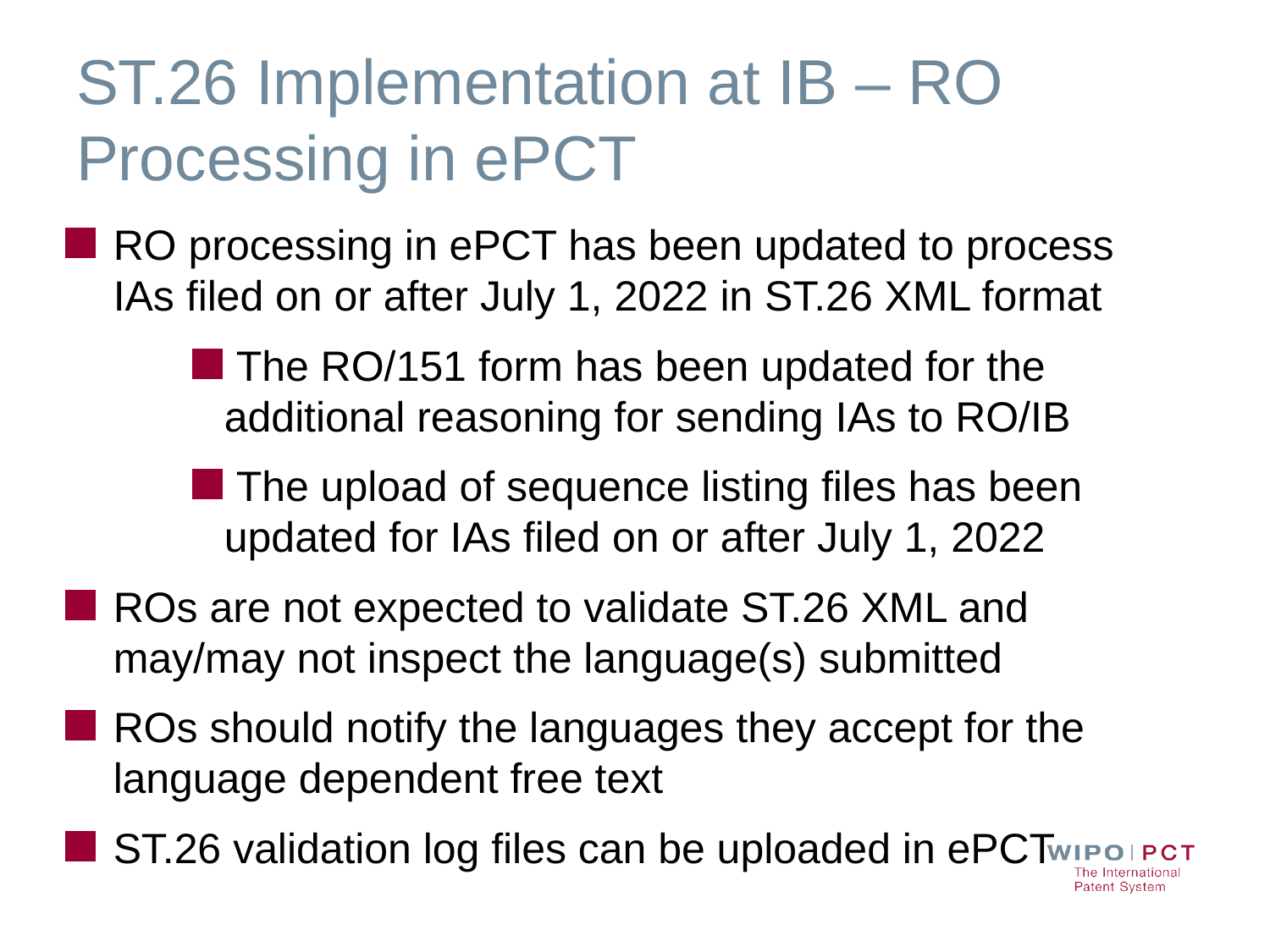

# ST.26 Implementation at IB – RO Processing in ePCT

RO processing in ePCT has been updated to process IAs filed on or after July 1, 2022 in ST.26 XML format
 The RO/151 form has been updated for the additional reasoning for sending IAs to RO/IB
 The upload of sequence listing files has been updated for IAs filed on or after July 1, 2022
ROs are not expected to validate ST.26 XML and may/may not inspect the language(s) submitted
ROs should notify the languages they accept for the language dependent free text
ST.26 validation log files can be uploaded in ePCT